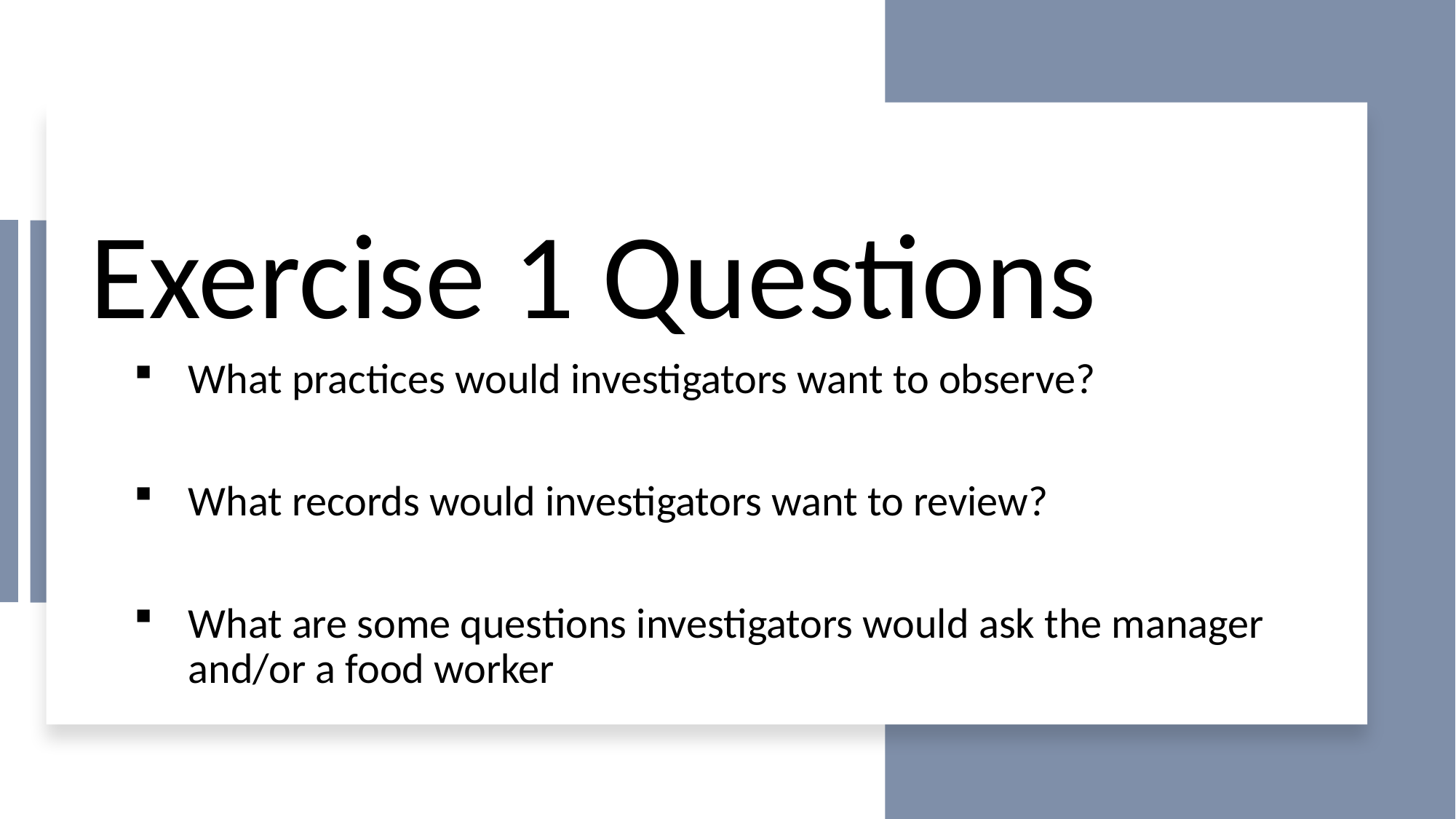

# Exercise 1 Questions
What practices would investigators want to observe?

What records would investigators want to review?

What are some questions investigators would ask the manager and/or a food worker